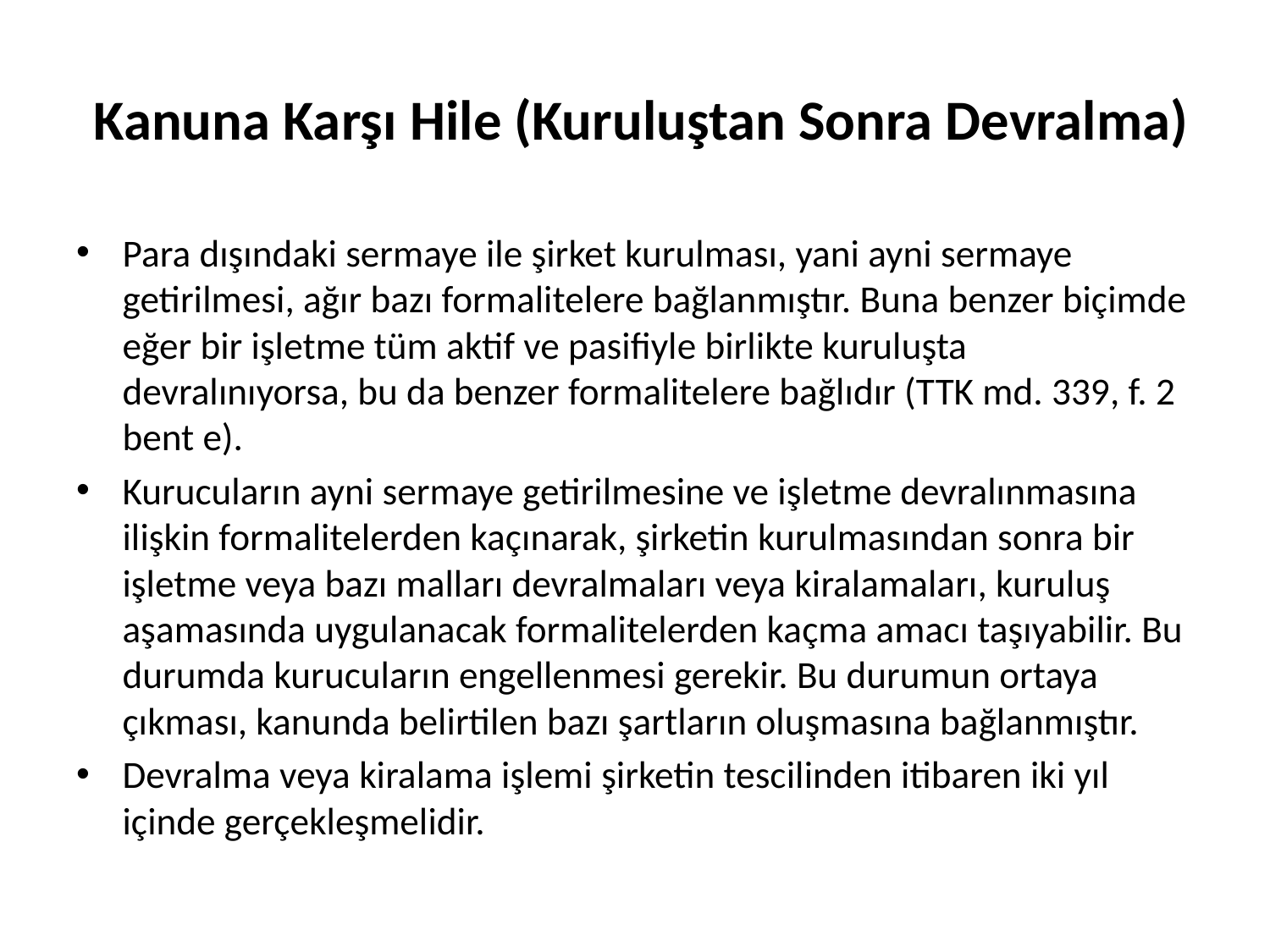

# Kanuna Karşı Hile (Kuruluştan Sonra Devralma)
Para dışındaki sermaye ile şirket kurulması, yani ayni sermaye getirilmesi, ağır bazı formalitelere bağlanmıştır. Buna benzer biçimde eğer bir işletme tüm aktif ve pasifiyle birlikte kuruluşta devralınıyorsa, bu da benzer formalitelere bağlıdır (TTK md. 339, f. 2 bent e).
Kurucuların ayni sermaye getirilmesine ve işletme devralınmasına ilişkin formalitelerden kaçınarak, şirketin kurulmasından sonra bir işletme veya bazı malları devralmaları veya kiralamaları, kuruluş aşamasında uygulanacak formalitelerden kaçma amacı taşıyabilir. Bu durumda kurucuların engellenmesi gerekir. Bu durumun ortaya çıkması, kanunda belirtilen bazı şartların oluşmasına bağlanmıştır.
Devralma veya kiralama işlemi şirketin tescilinden itibaren iki yıl içinde gerçekleşmelidir.